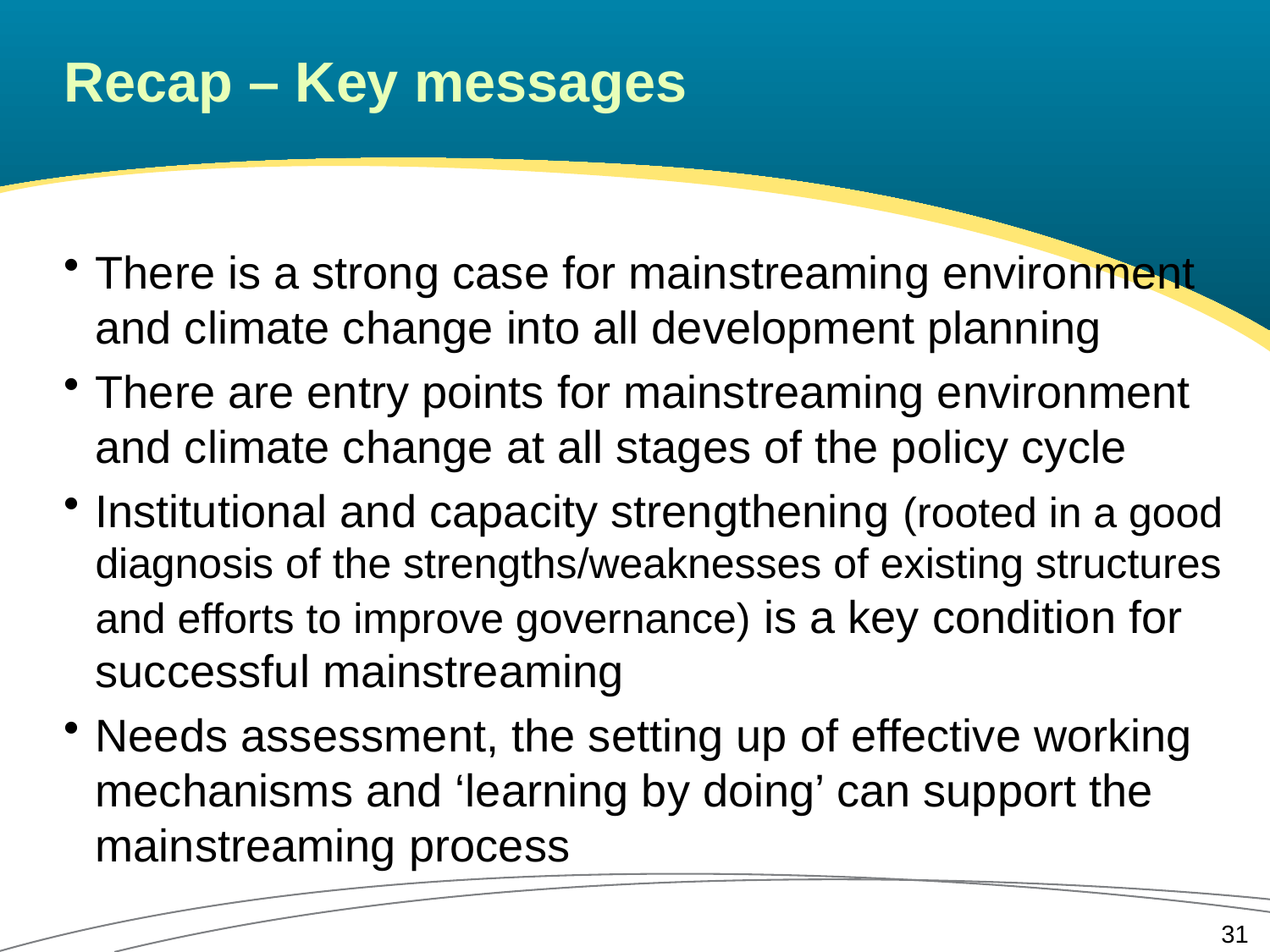

# Recap – Key messages
There is a strong case for mainstreaming environment and climate change into all development planning
There are entry points for mainstreaming environment and climate change at all stages of the policy cycle
Institutional and capacity strengthening (rooted in a good diagnosis of the strengths/weaknesses of existing structures and efforts to improve governance) is a key condition for successful mainstreaming
Needs assessment, the setting up of effective working mechanisms and ‘learning by doing’ can support the mainstreaming process

31